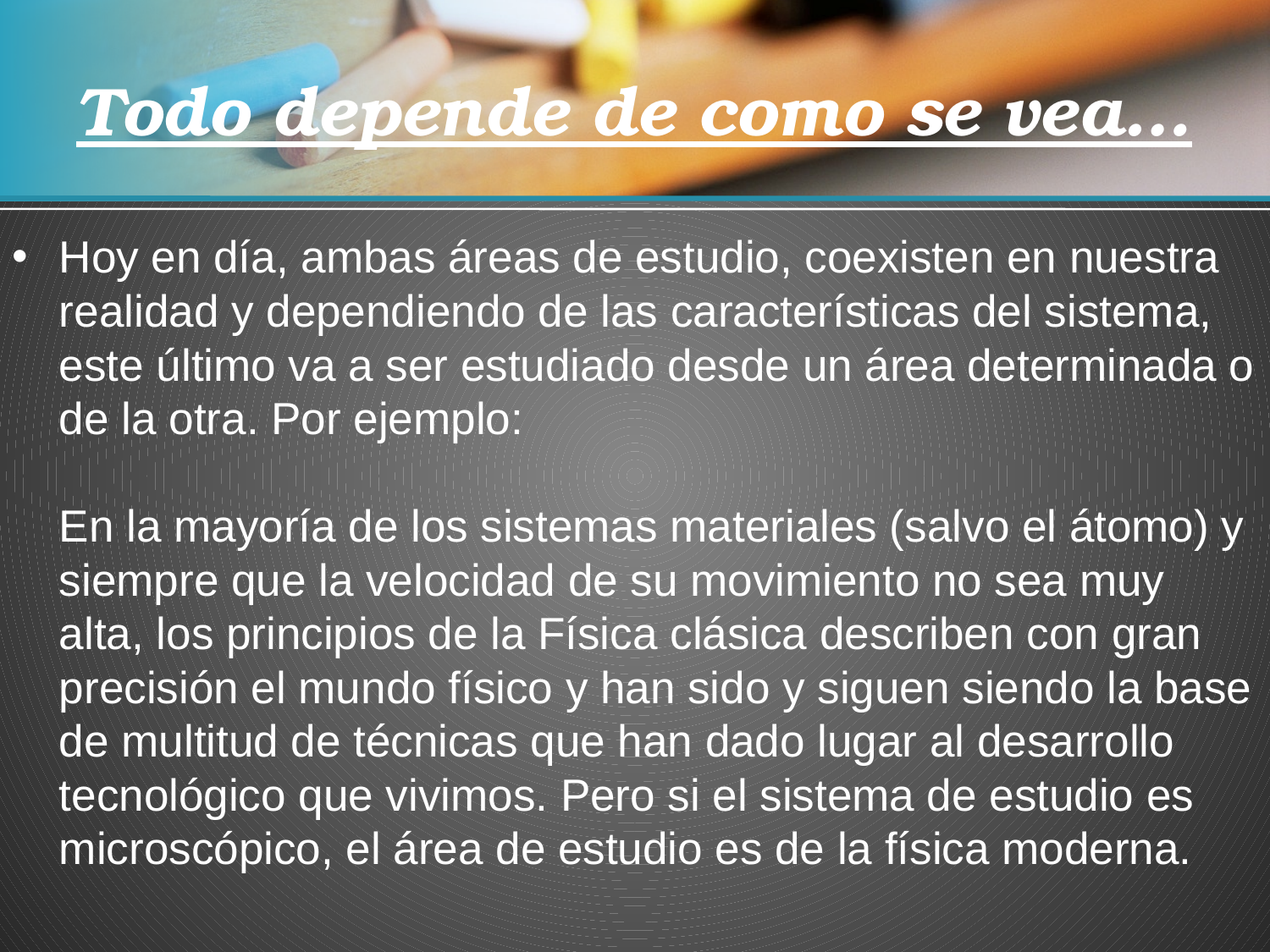

# Todo depende de como se vea…
Hoy en día, ambas áreas de estudio, coexisten en nuestra realidad y dependiendo de las características del sistema, este último va a ser estudiado desde un área determinada o de la otra. Por ejemplo:
En la mayoría de los sistemas materiales (salvo el átomo) y siempre que la velocidad de su movimiento no sea muy alta, los principios de la Física clásica describen con gran precisión el mundo físico y han sido y siguen siendo la base de multitud de técnicas que han dado lugar al desarrollo tecnológico que vivimos. Pero si el sistema de estudio es microscópico, el área de estudio es de la física moderna.